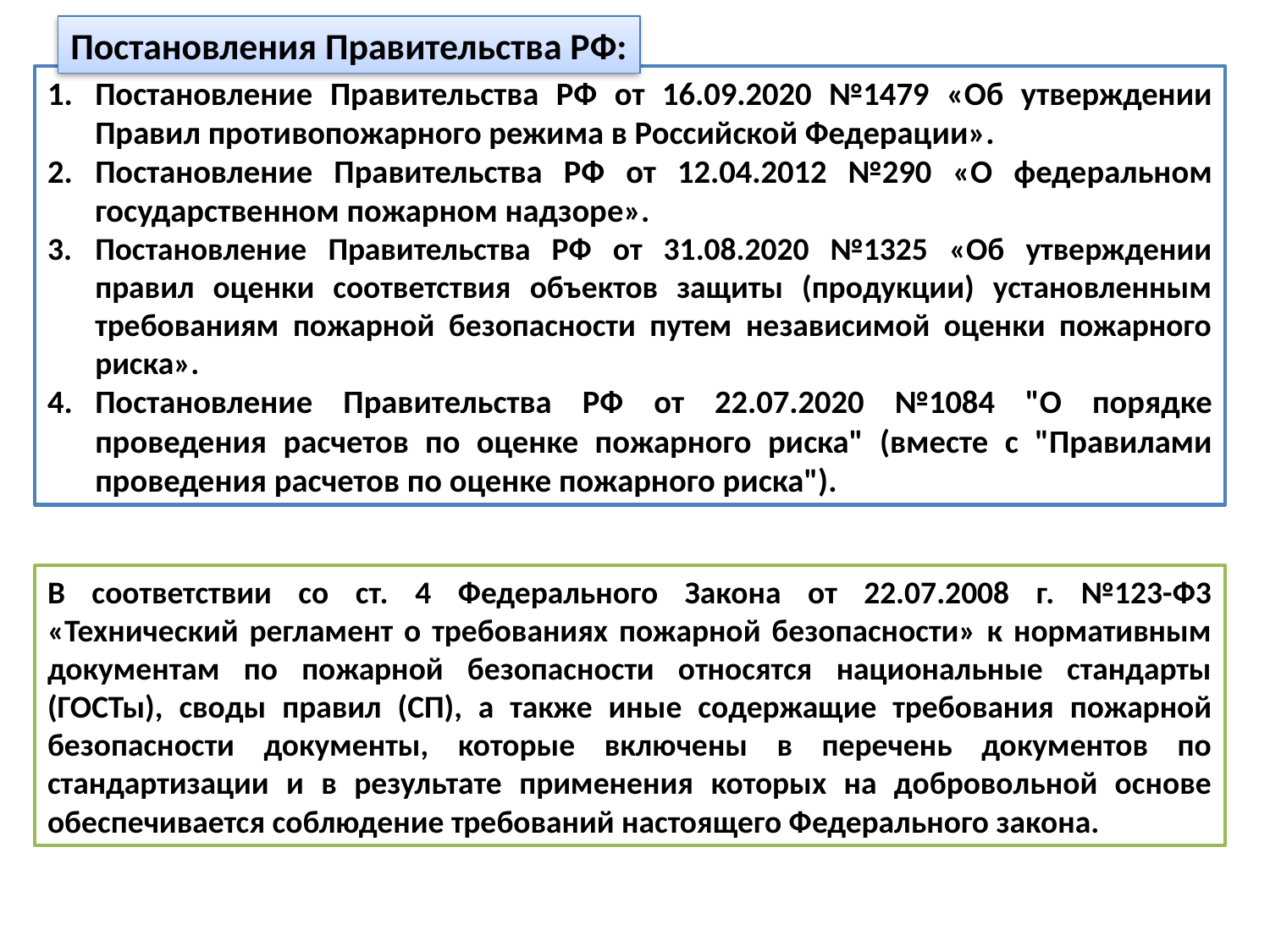

Постановления Правительства РФ:
Постановление Правительства РФ от 16.09.2020 №1479 «Об утверждении Правил противопожарного режима в Российской Федерации».
Постановление Правительства РФ от 12.04.2012 №290 «О федеральном государственном пожарном надзоре».
Постановление Правительства РФ от 31.08.2020 №1325 «Об утверждении правил оценки соответствия объектов защиты (продукции) установленным требованиям пожарной безопасности путем независимой оценки пожарного риска».
Постановление Правительства РФ от 22.07.2020 №1084 "О порядке проведения расчетов по оценке пожарного риска" (вместе с "Правилами проведения расчетов по оценке пожарного риска").
В соответствии со ст. 4 Федерального Закона от 22.07.2008 г. №123-Ф3 «Технический регламент о требованиях пожарной безопасности» к нормативным документам по пожарной безопасности относятся национальные стандарты (ГОСТы), своды правил (СП), а также иные содержащие требования пожарной безопасности документы, которые включены в перечень документов по стандартизации и в результате применения которых на добровольной основе обеспечивается соблюдение требований настоящего Федерального закона.